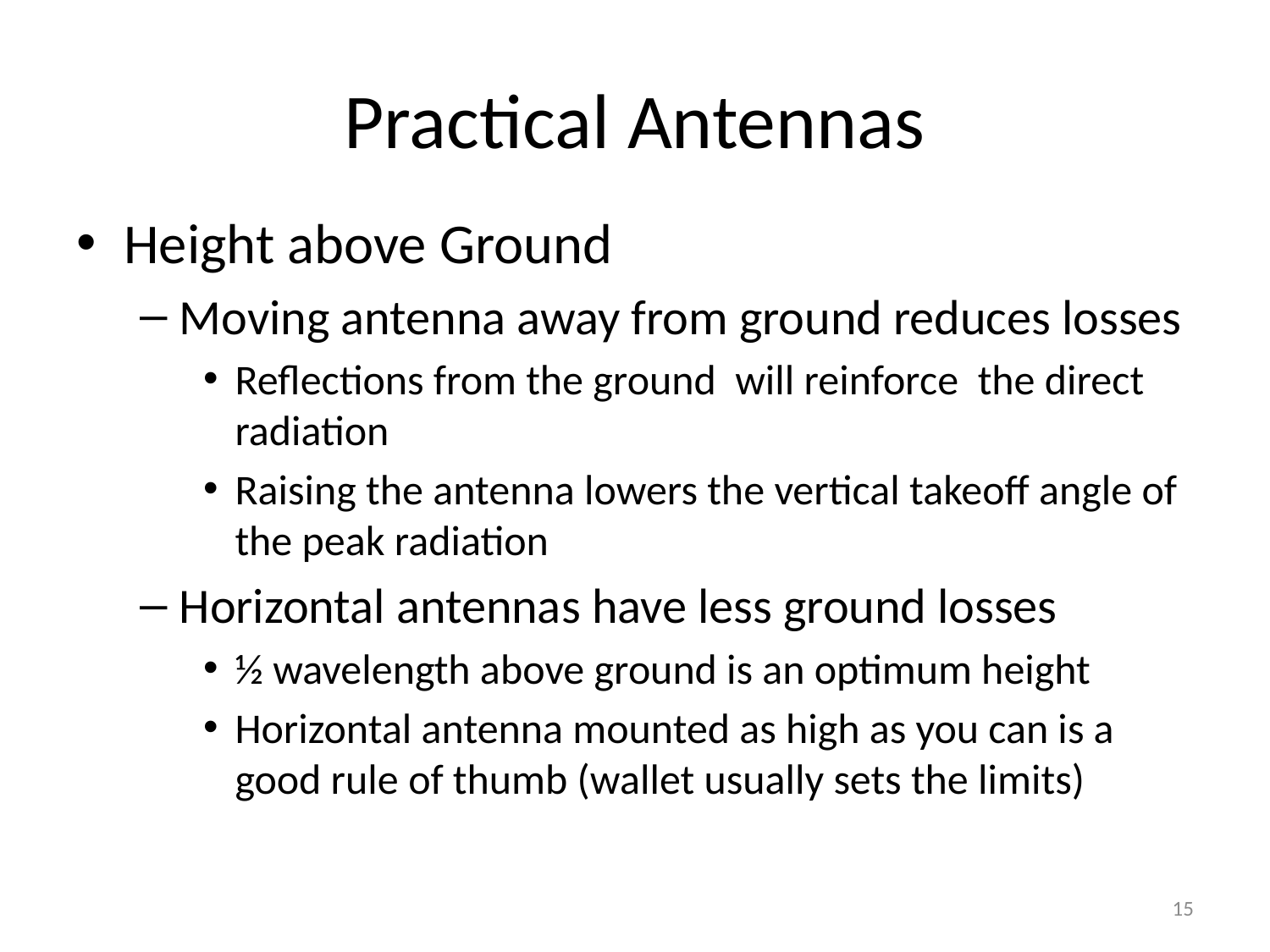

# Practical Antennas
Height above Ground
Moving antenna away from ground reduces losses
Reflections from the ground  will reinforce  the direct radiation
Raising the antenna lowers the vertical takeoff angle of the peak radiation
Horizontal antennas have less ground losses
½ wavelength above ground is an optimum height
Horizontal antenna mounted as high as you can is a good rule of thumb (wallet usually sets the limits)
15